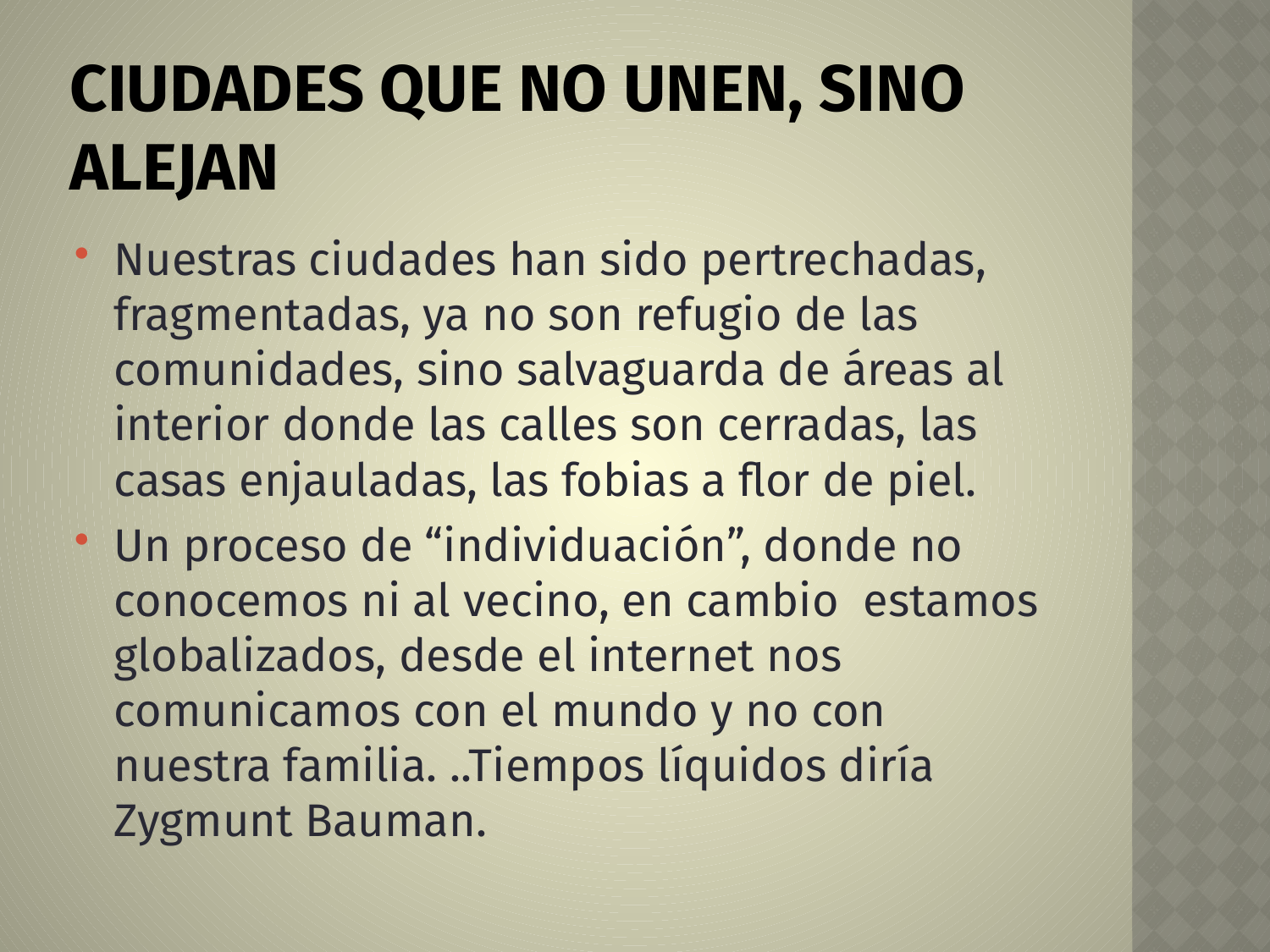

# Ciudades que no unen, sino alejan
Nuestras ciudades han sido pertrechadas, fragmentadas, ya no son refugio de las comunidades, sino salvaguarda de áreas al interior donde las calles son cerradas, las casas enjauladas, las fobias a flor de piel.
Un proceso de “individuación”, donde no conocemos ni al vecino, en cambio  estamos globalizados, desde el internet nos comunicamos con el mundo y no con nuestra familia. ..Tiempos líquidos diría Zygmunt Bauman.